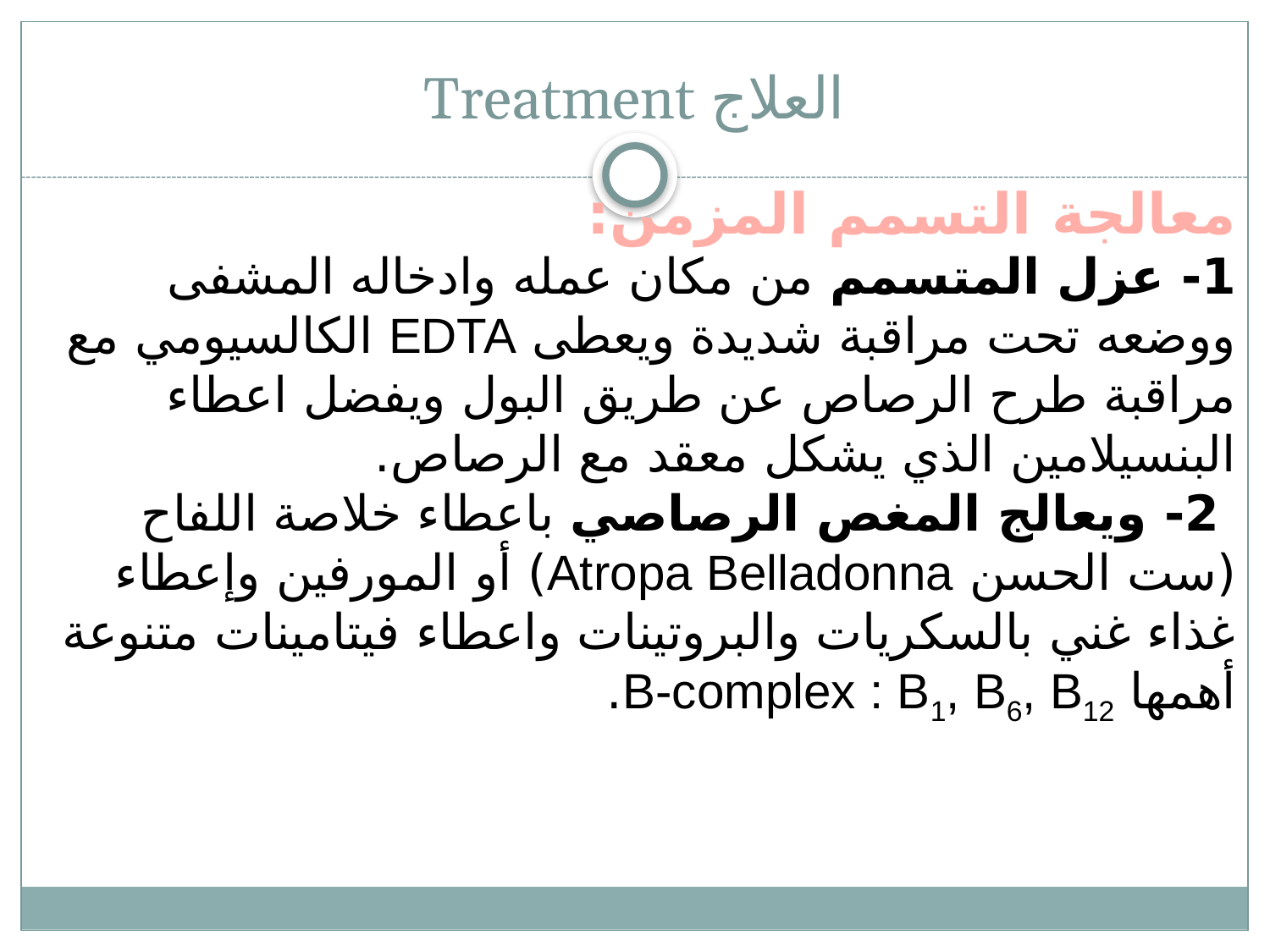

# العلاج Treatment
معالجة التسمم المزمن:
1- عزل المتسمم من مكان عمله وادخاله المشفى ووضعه تحت مراقبة شديدة ويعطى EDTA الكالسيومي مع مراقبة طرح الرصاص عن طريق البول ويفضل اعطاء البنسيلامين الذي يشكل معقد مع الرصاص.
 2- ويعالج المغص الرصاصي باعطاء خلاصة اللفاح (ست الحسن Atropa Belladonna) أو المورفين وإعطاء غذاء غني بالسكريات والبروتينات واعطاء فيتامينات متنوعة أهمها B-complex : B1, B6, B12.